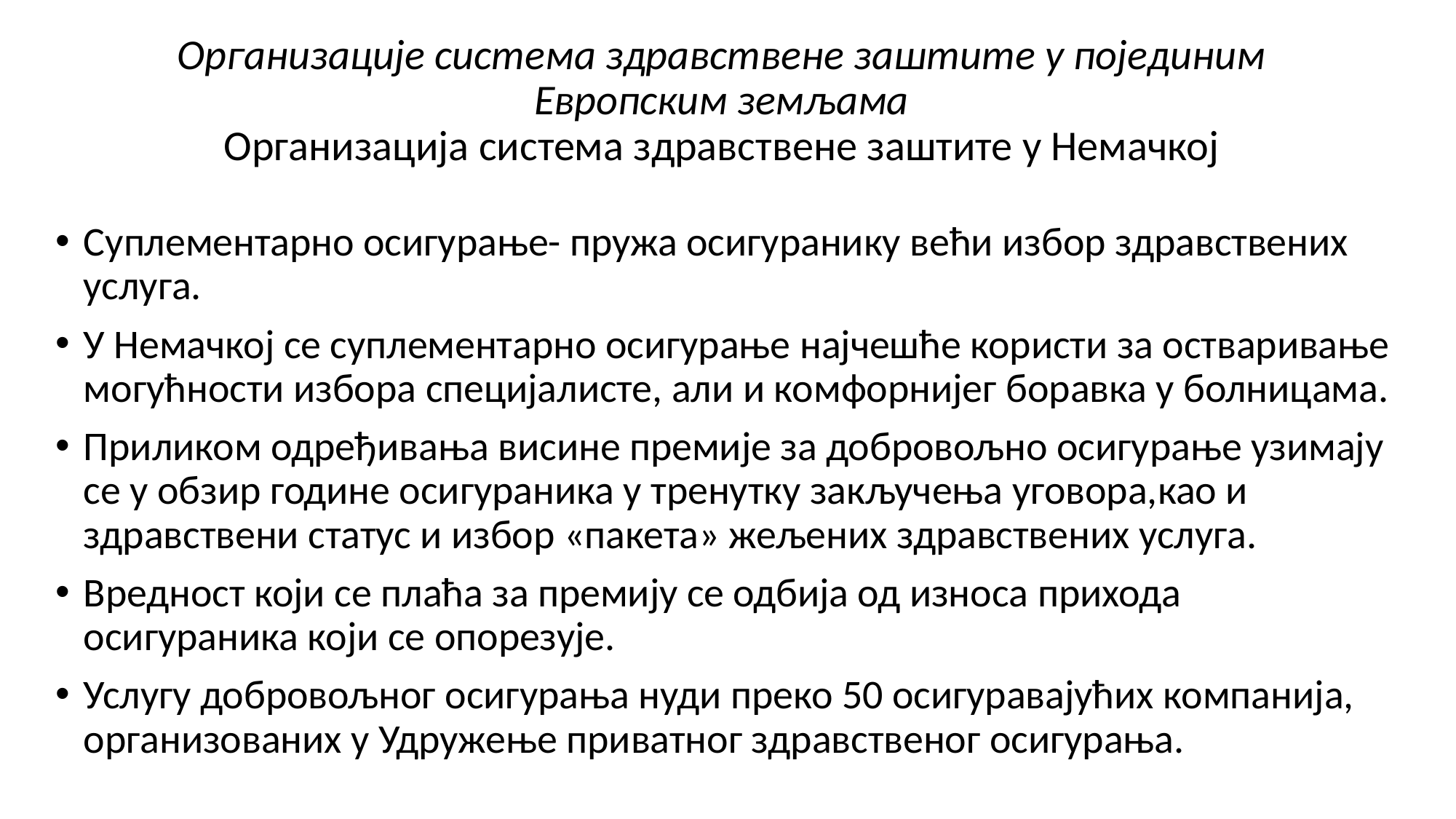

# Организације система здравствене заштите у појединим Европским земљама Организација система здравствене заштите у Немачкој
Суплементарно осигурање- пружа осигуранику већи избор здравствених услуга.
У Немачкој се суплементарно осигурање најчешће користи за остваривање могућности избора специјалисте, али и комфорнијег боравка у болницама.
Приликом одређивања висине премије за добровољно осигурање узимају се у обзир године осигураника у тренутку закључења уговора,као и здравствени статус и избор «пакета» жељених здравствених услуга.
Вредност који се плаћа за премију се одбија од износа прихода осигураника који се опорезује.
Услугу добровољног осигурања нуди преко 50 осигуравајућих компанија, организованих у Удружење приватног здравственог осигурања.